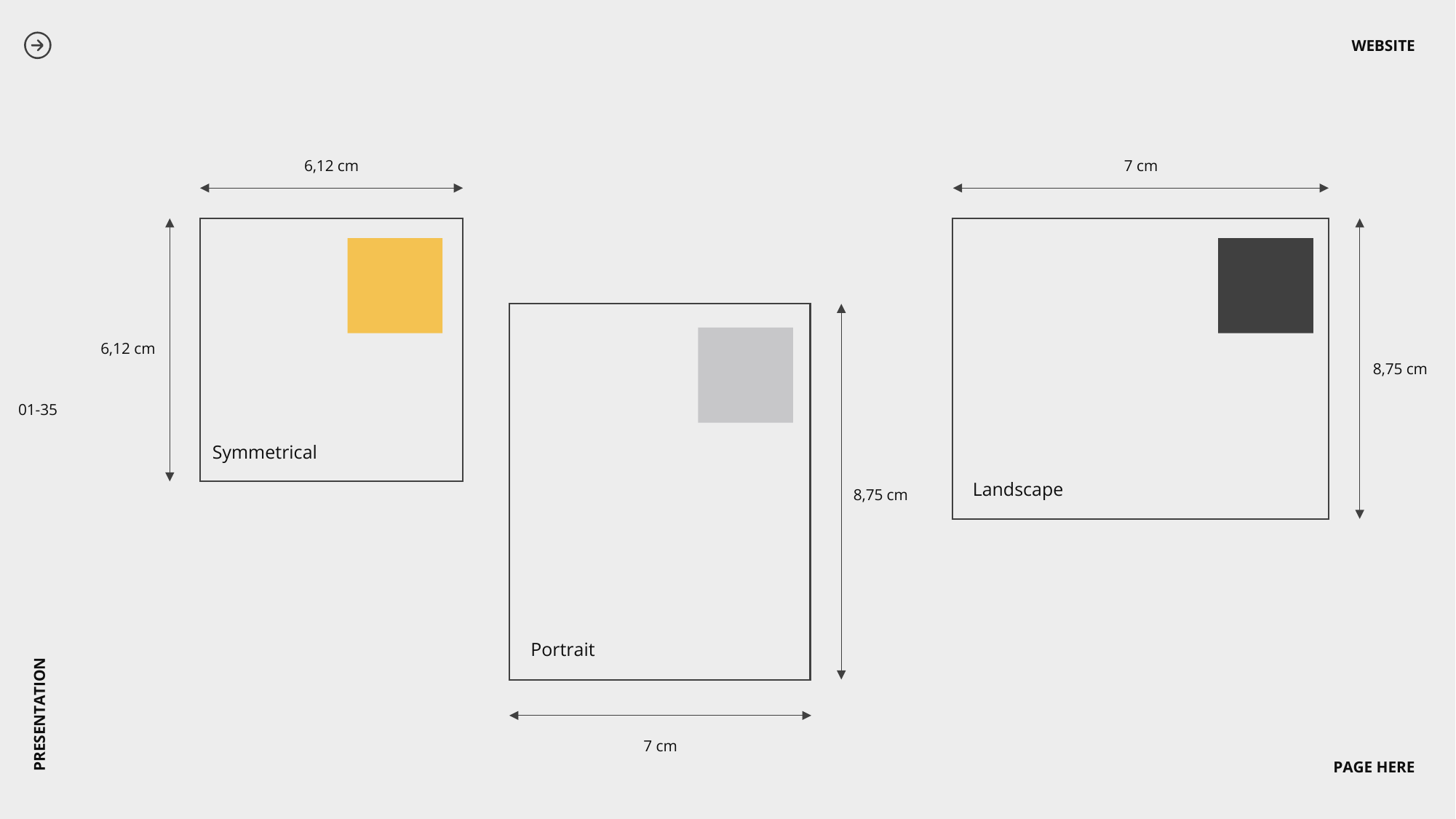

WEBSITE

6,12 cm
7 cm

6,12 cm
8,75 cm
01-35
Symmetrical
Landscape
8,75 cm
Portrait
PRESENTATION
7 cm
PAGE HERE